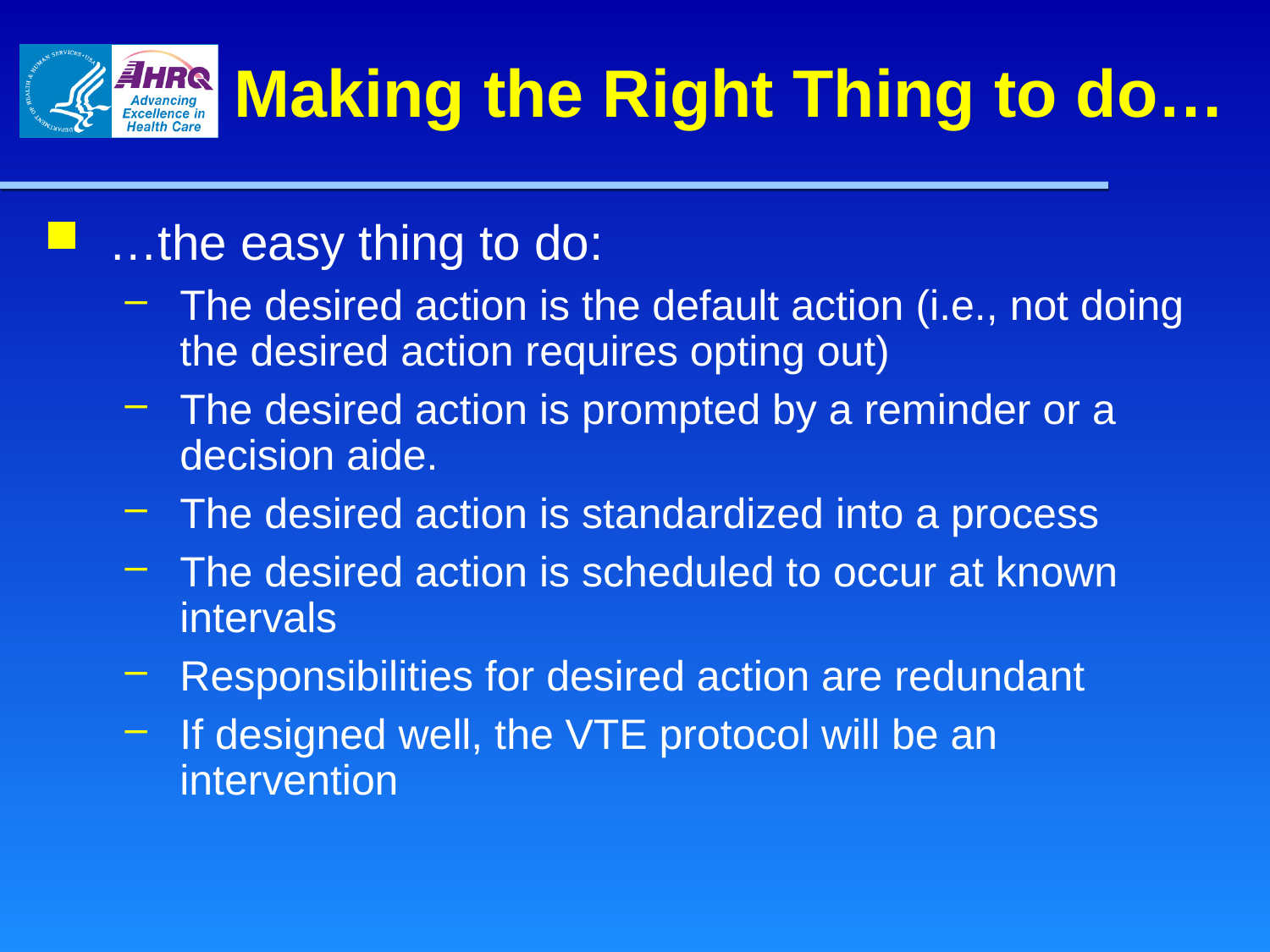

# Making the Right Thing to do…
…the easy thing to do:
The desired action is the default action (i.e., not doing the desired action requires opting out)
The desired action is prompted by a reminder or a decision aide.
The desired action is standardized into a process
The desired action is scheduled to occur at known intervals
Responsibilities for desired action are redundant
If designed well, the VTE protocol will be an intervention